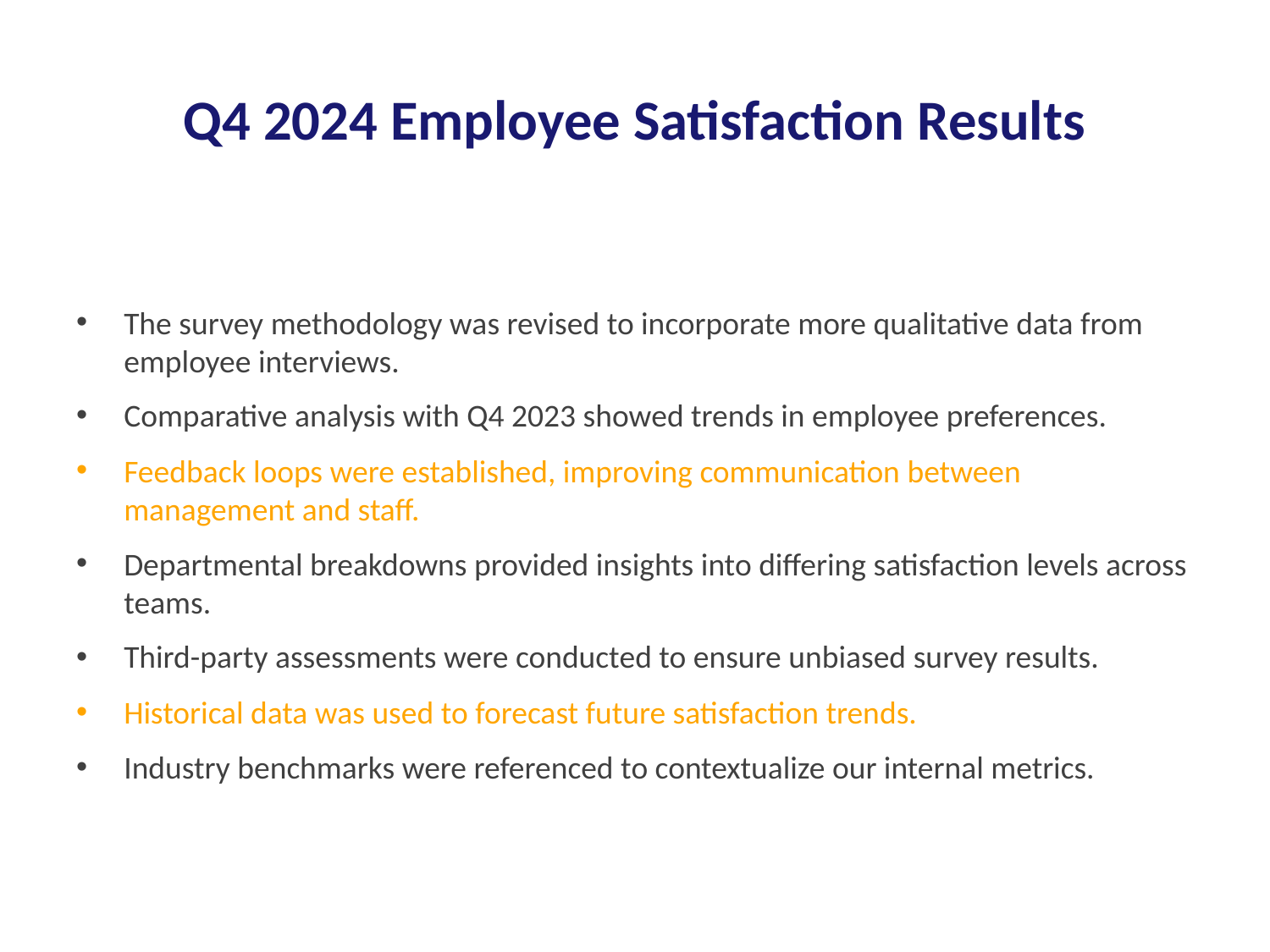

# Q4 2024 Employee Satisfaction Results

The survey methodology was revised to incorporate more qualitative data from employee interviews.
Comparative analysis with Q4 2023 showed trends in employee preferences.
Feedback loops were established, improving communication between management and staff.
Departmental breakdowns provided insights into differing satisfaction levels across teams.
Third-party assessments were conducted to ensure unbiased survey results.
Historical data was used to forecast future satisfaction trends.
Industry benchmarks were referenced to contextualize our internal metrics.